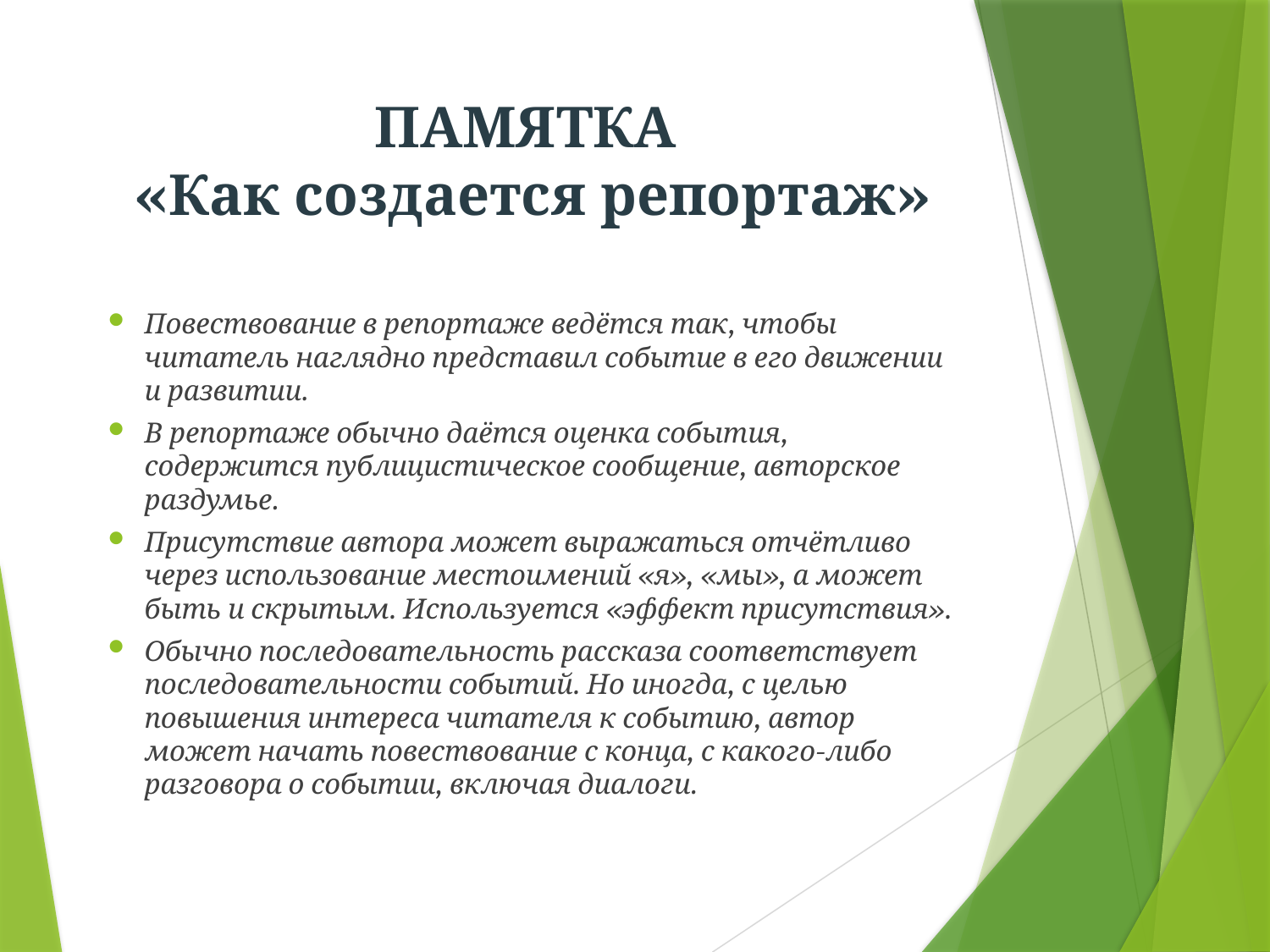

# ПАМЯТКА «Как создается репортаж»
Повествование в репортаже ведётся так, чтобы читатель наглядно представил событие в его движении и развитии.
В репортаже обычно даётся оценка события, содержится публицистическое сообщение, авторское раздумье.
Присутствие автора может выражаться отчётливо через использование местоимений «я», «мы», а может быть и скрытым. Используется «эффект присутствия».
Обычно последовательность рассказа соответствует последовательности событий. Но иногда, с целью повышения интереса читателя к событию, автор может начать повествование с конца, с какого-либо разговора о событии, включая диалоги.